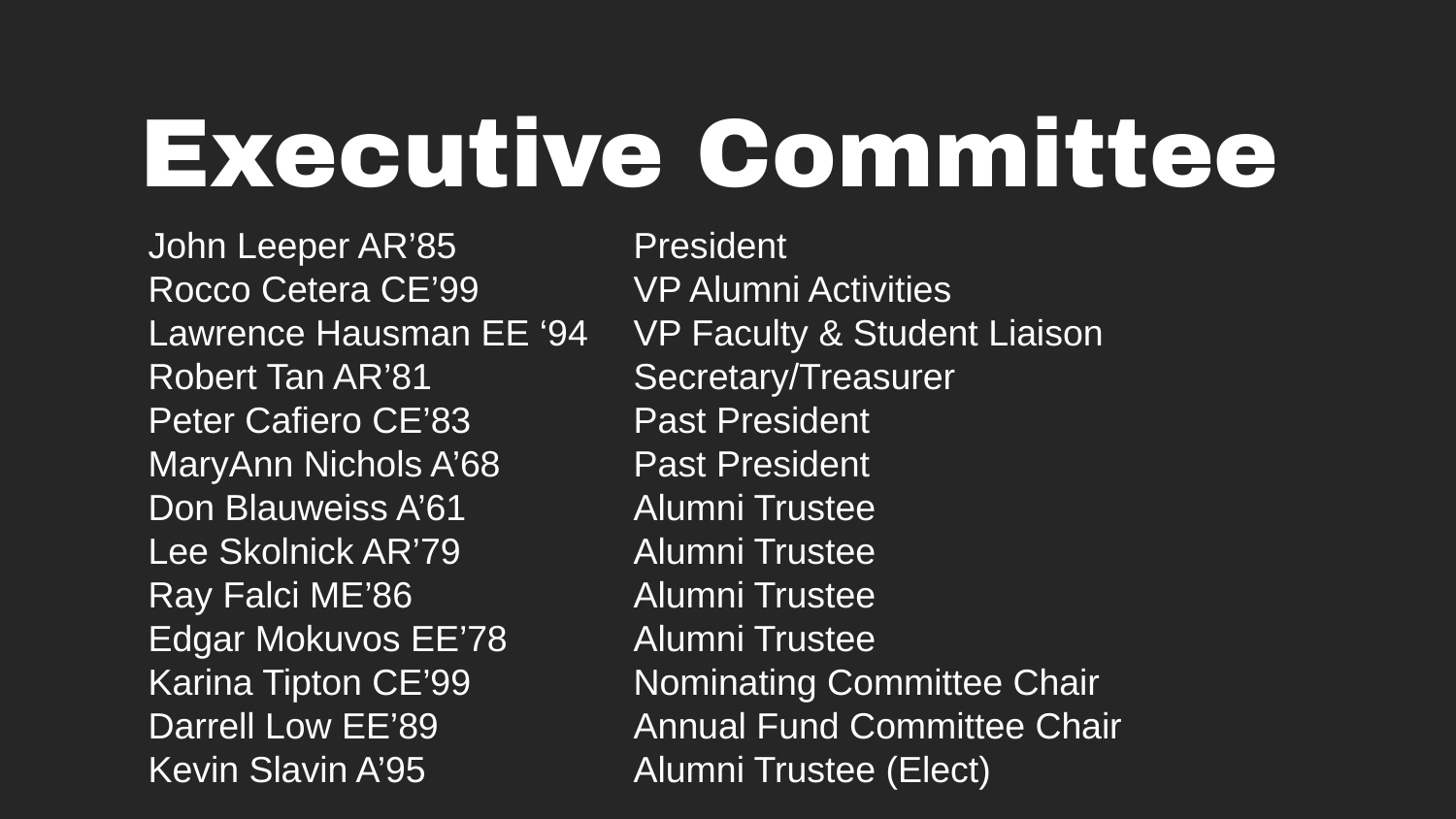

Executive Committee
John Leeper AR’85
Rocco Cetera CE’99
Lawrence Hausman EE ‘94
Robert Tan AR’81
Peter Cafiero CE’83
MaryAnn Nichols A’68
Don Blauweiss A’61
Lee Skolnick AR’79
Ray Falci ME’86
Edgar Mokuvos EE’78
Karina Tipton CE’99
Darrell Low EE’89
Kevin Slavin A’95

President
VP Alumni Activities
VP Faculty & Student Liaison
Secretary/Treasurer
Past President
Past President
Alumni Trustee
Alumni Trustee
Alumni Trustee
Alumni Trustee
Nominating Committee Chair
Annual Fund Committee Chair
Alumni Trustee (Elect)